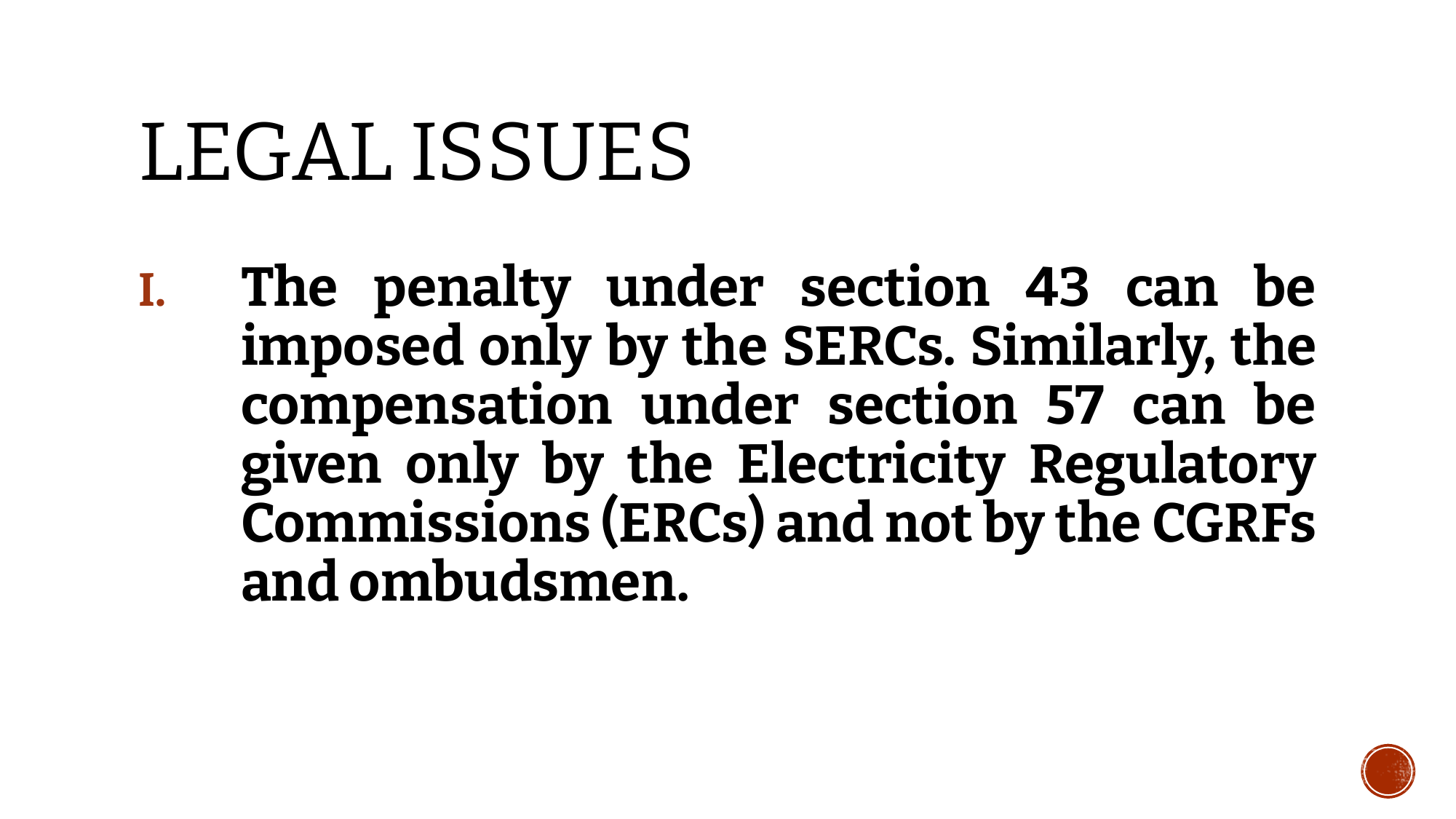

# LEGAL ISSUES
The penalty under section 43 can be imposed only by the SERCs. Similarly, the compensation under section 57 can be given only by the Electricity Regulatory Commissions (ERCs) and not by the CGRFs and ombudsmen.